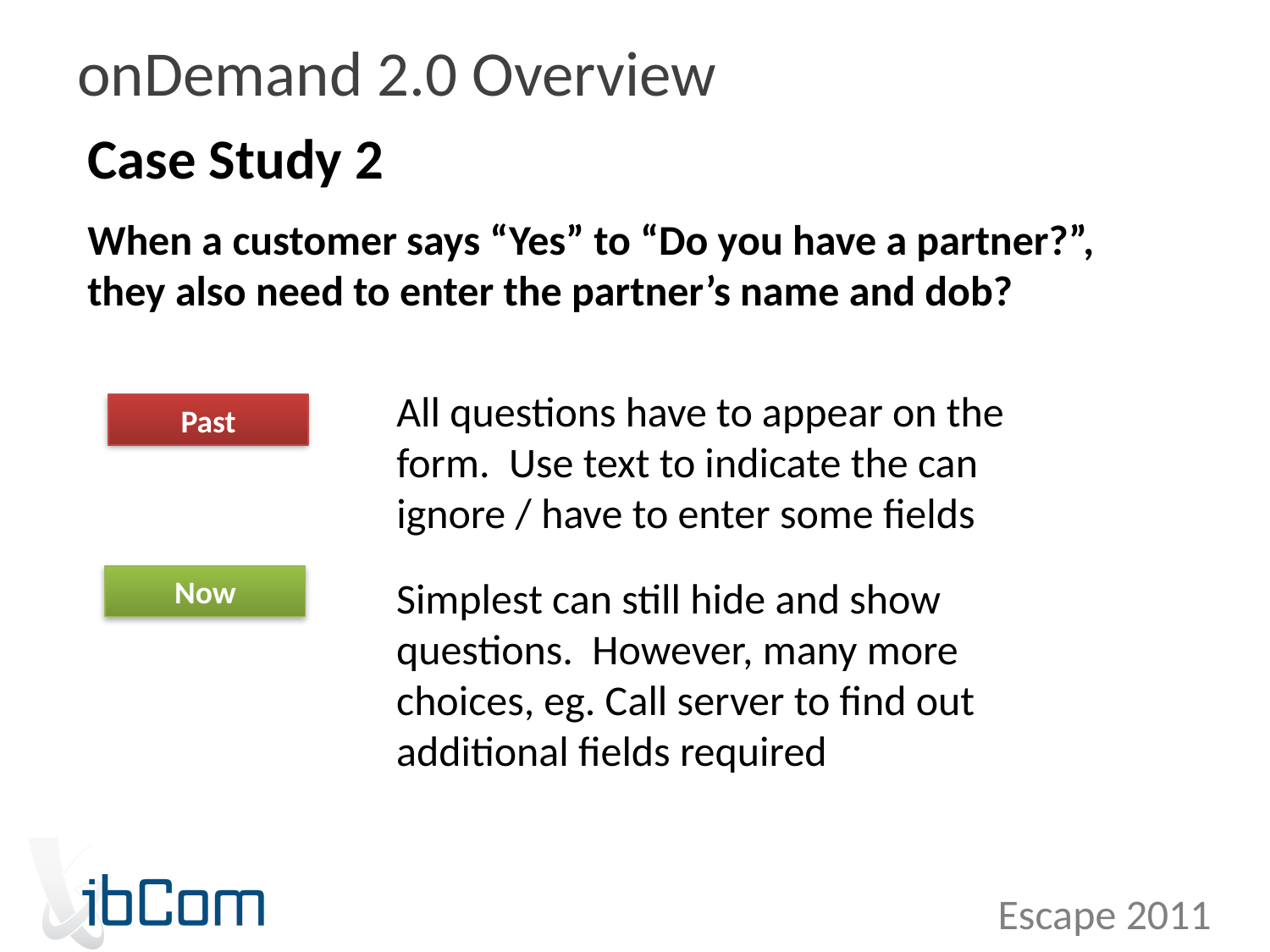

Case Study 2
# When a customer says “Yes” to “Do you have a partner?”, they also need to enter the partner’s name and dob?
All questions have to appear on the form.  Use text to indicate the can ignore / have to enter some fields
Past
Simplest can still hide and show questions.  However, many more choices, eg. Call server to find out additional fields required
Now